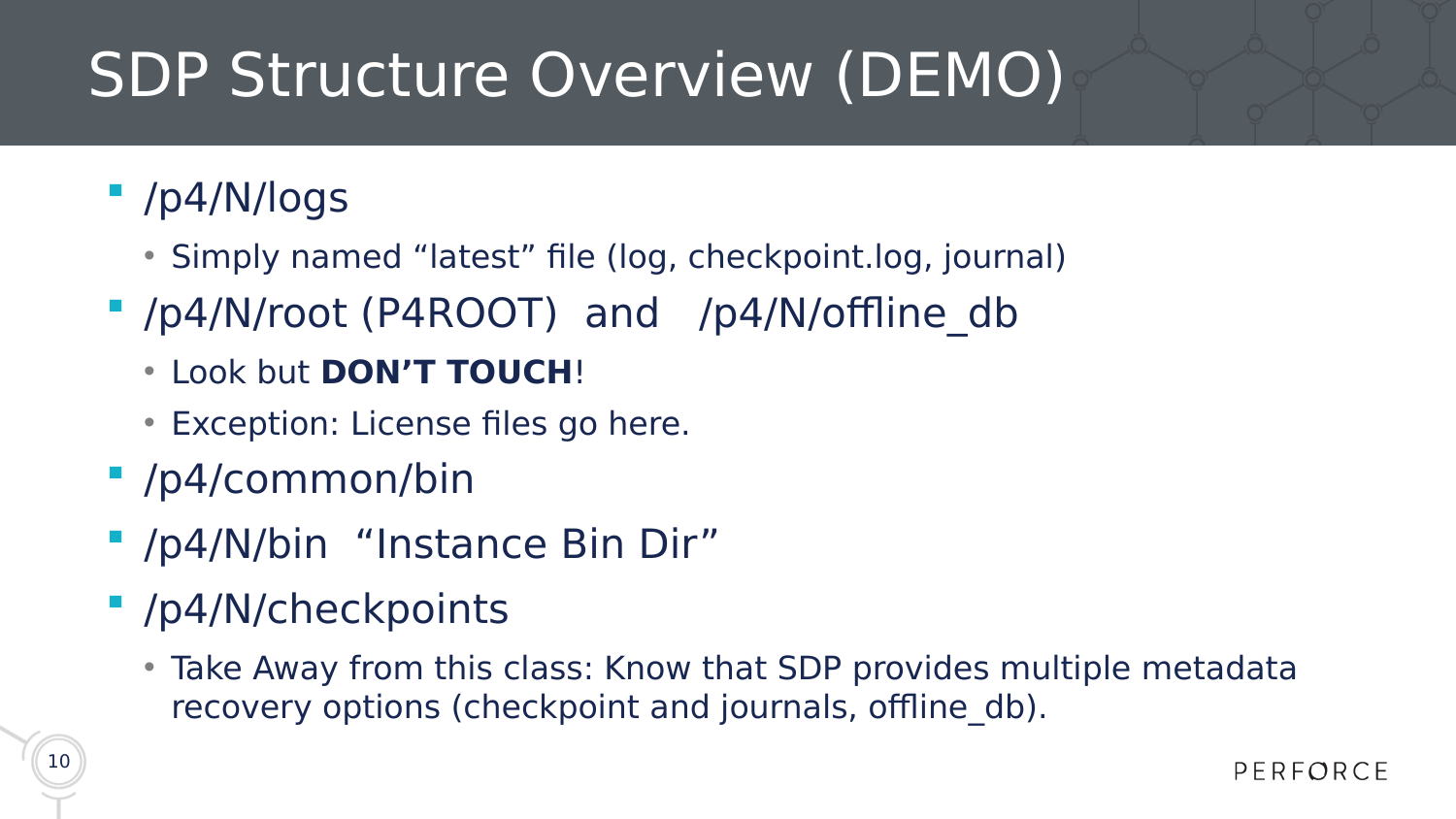

# SDP Structure Overview (DEMO)
/p4/N/logs
Simply named “latest” file (log, checkpoint.log, journal)
/p4/N/root (P4ROOT)  and   /p4/N/offline_db
Look but DON’T TOUCH!
Exception: License files go here.
/p4/common/bin
/p4/N/bin  “Instance Bin Dir”
/p4/N/checkpoints
Take Away from this class: Know that SDP provides multiple metadata recovery options (checkpoint and journals, offline_db).